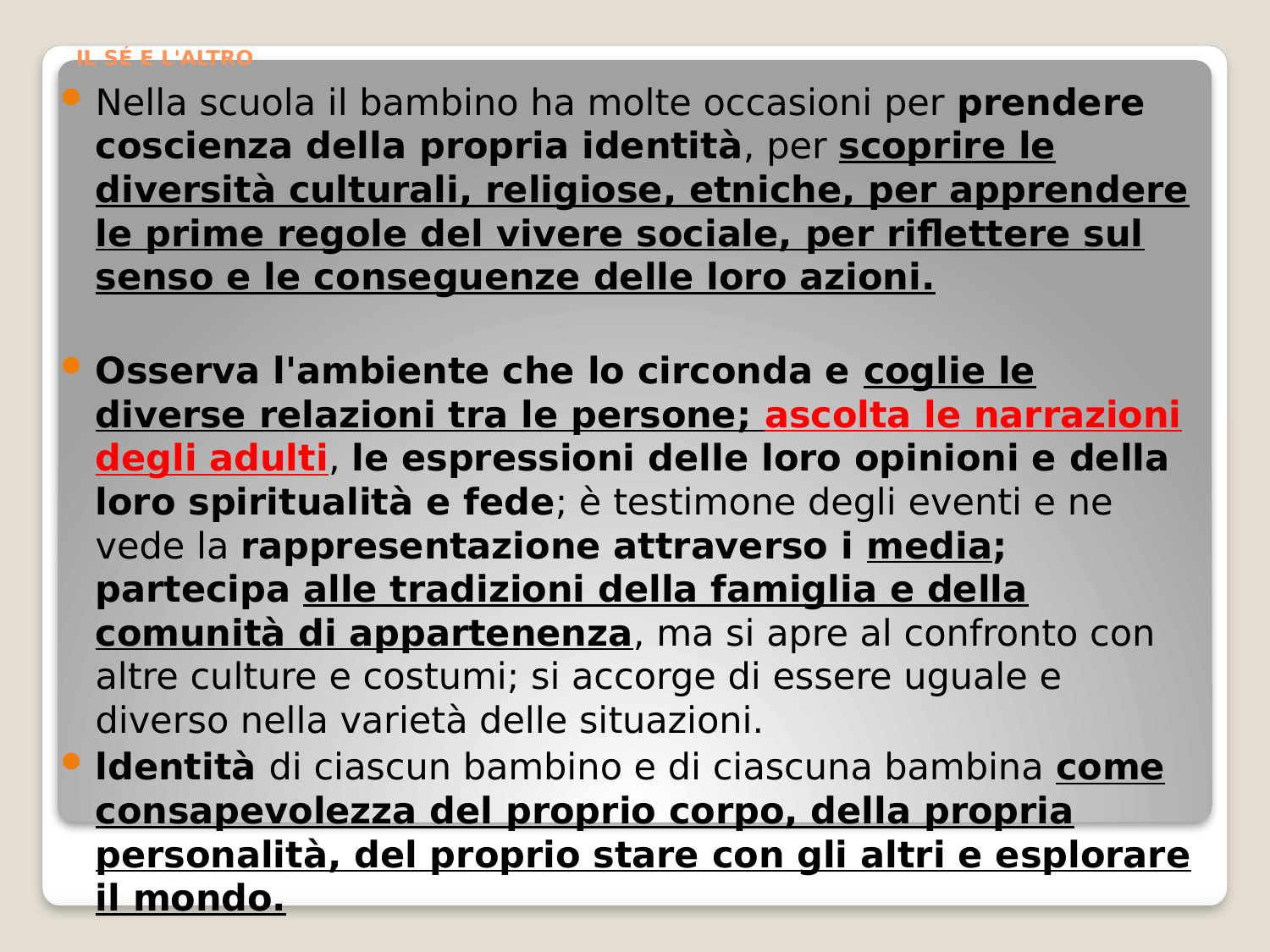

# IL SÉ E L'ALTRO
Nella scuola il bambino ha molte occasioni per prendere coscienza della propria identità, per scoprire le diversità culturali, religiose, etniche, per apprendere le prime regole del vivere sociale, per riflettere sul senso e le conseguenze delle loro azioni.

Osserva l'ambiente che lo circonda e coglie le diverse relazioni tra le persone; ascolta le narrazioni degli adulti, le espressioni delle loro opinioni e della loro spiritualità e fede; è testimone degli eventi e ne vede la rappresentazione attraverso i media; partecipa alle tradizioni della famiglia e della comunità di appartenenza, ma si apre al confronto con altre culture e costumi; si accorge di essere uguale e diverso nella varietà delle situazioni.
ldentità di ciascun bambino e di ciascuna bambina come consapevolezza del proprio corpo, della propria personalità, del proprio stare con gli altri e esplorare il mondo.